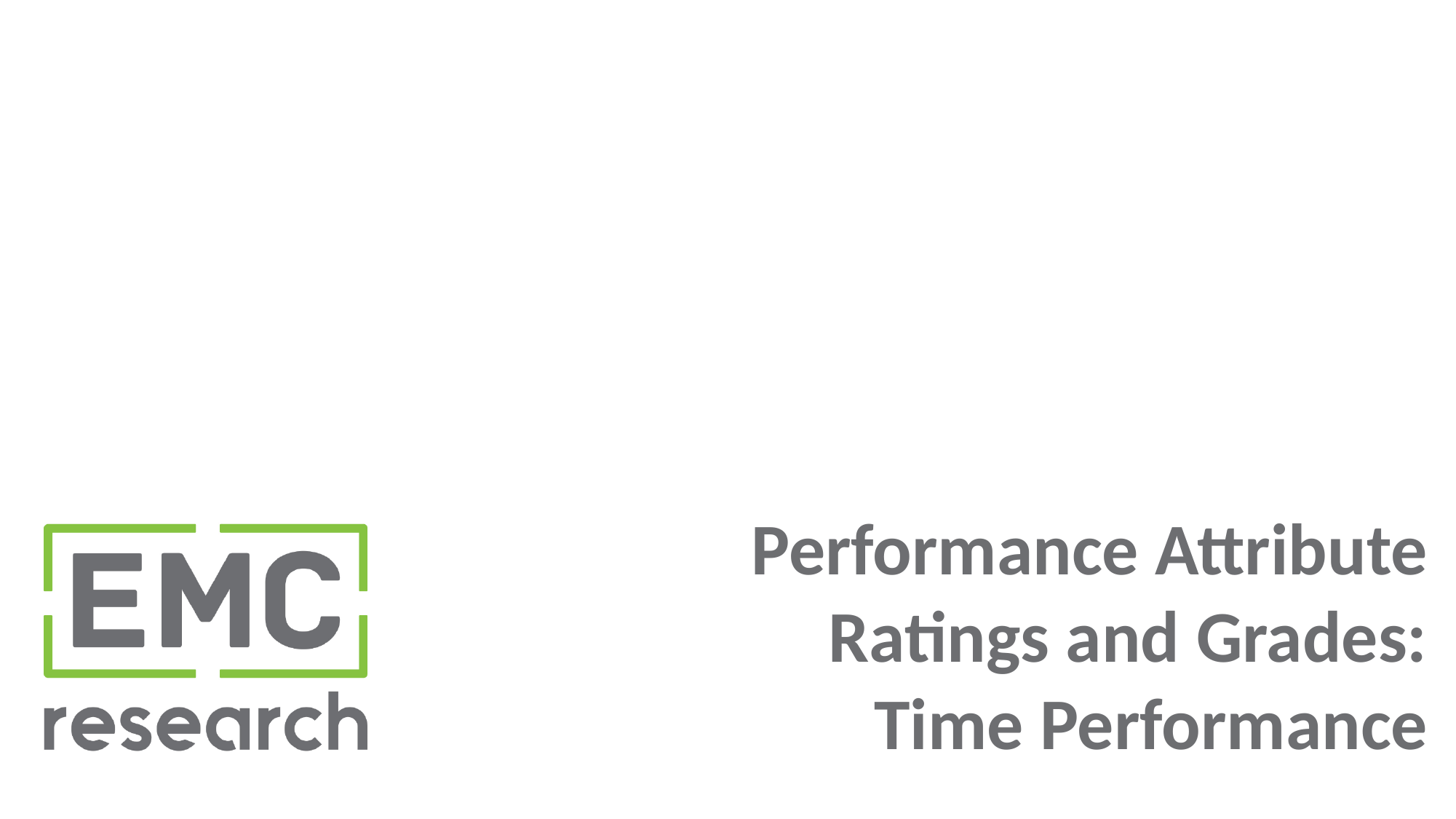

# Performance Attribute Ratings and Grades: Time Performance